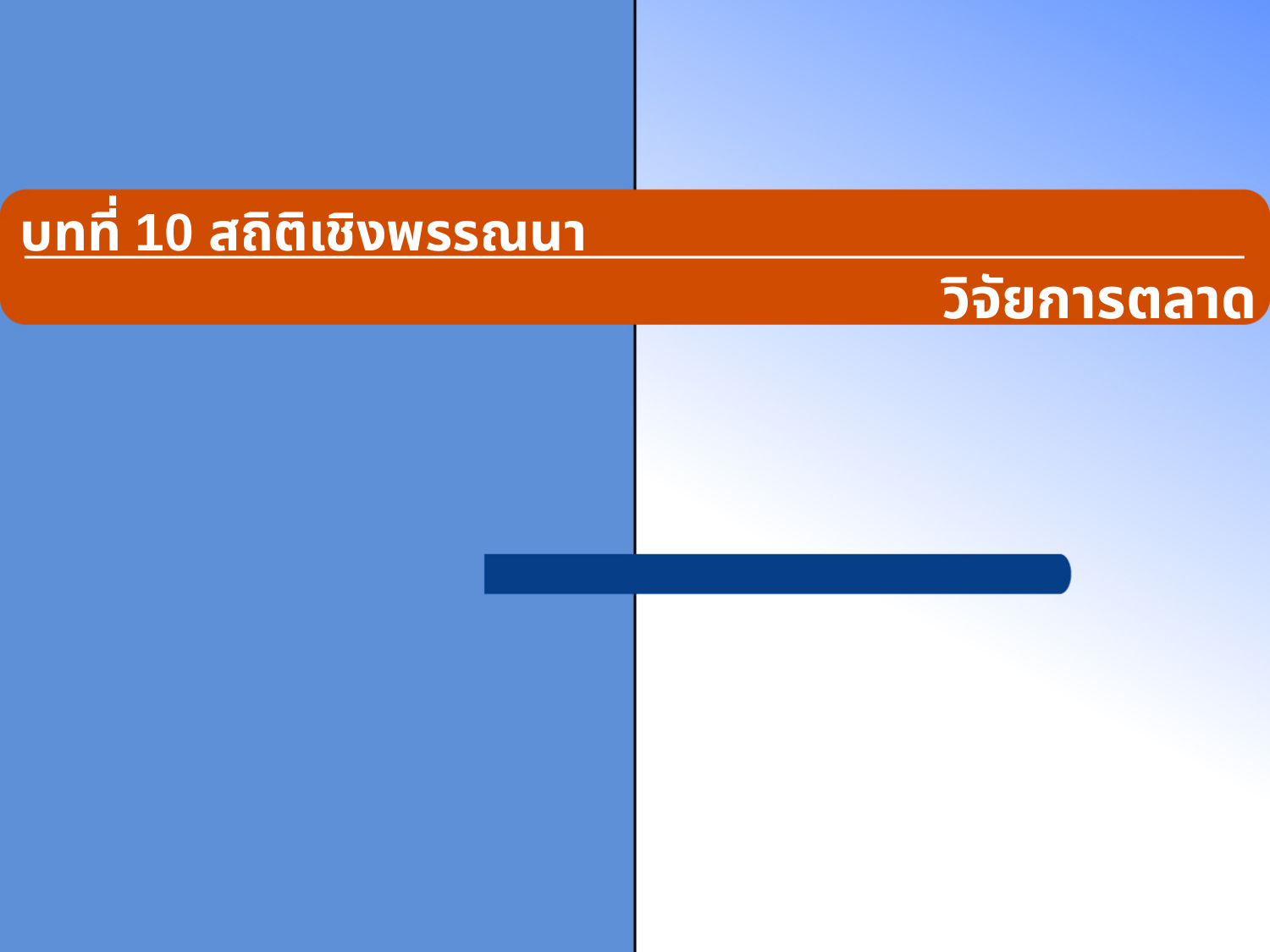

บทที่ 10 สถิติเชิงพรรณนา
วิจัยการตลาด